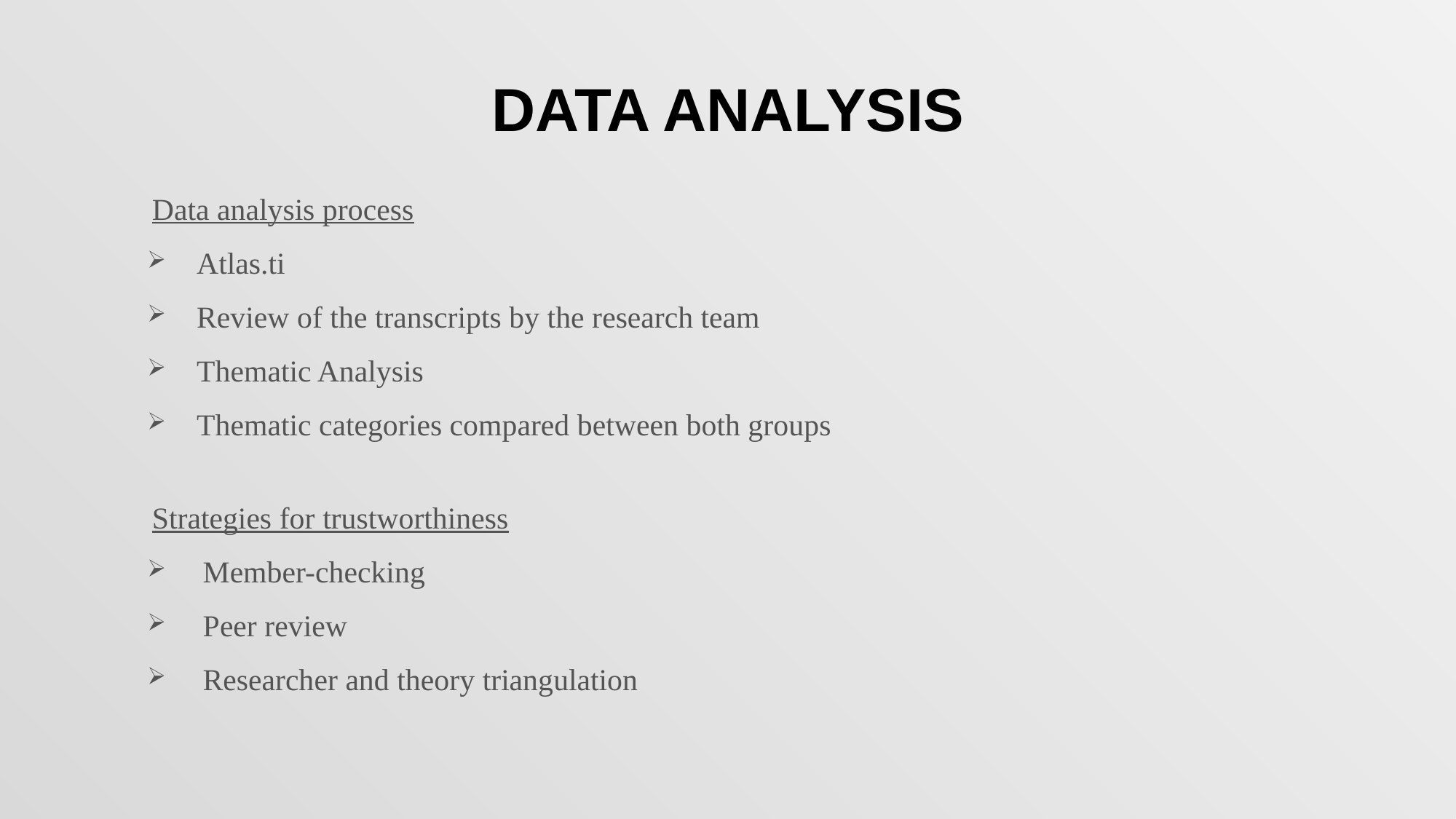

# Data Analysis
Data analysis process
Atlas.ti
Review of the transcripts by the research team
Thematic Analysis
Thematic categories compared between both groups

Strategies for trustworthiness
Member-checking
Peer review
Researcher and theory triangulation